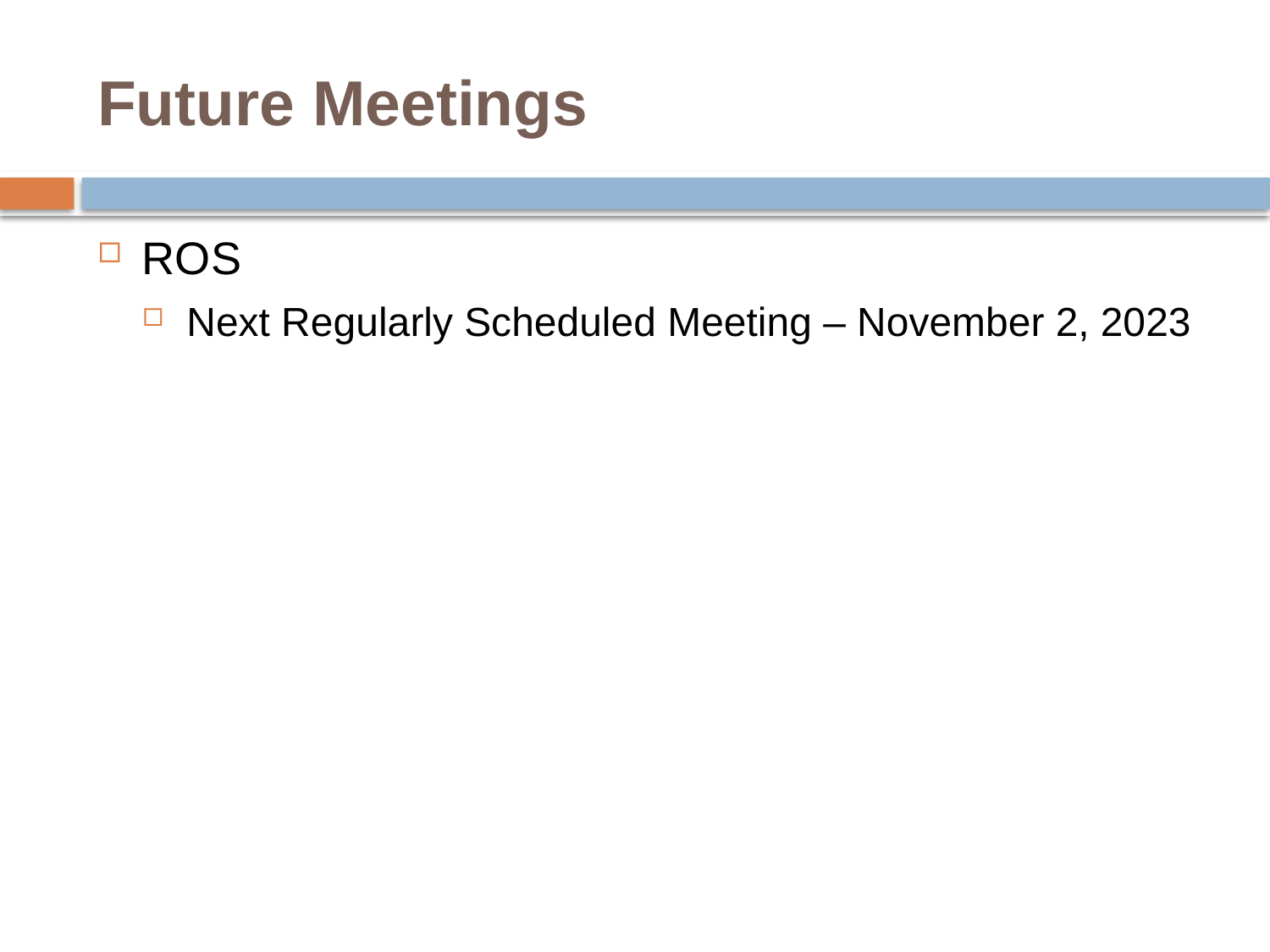

# Future Meetings
ROS
Next Regularly Scheduled Meeting – November 2, 2023